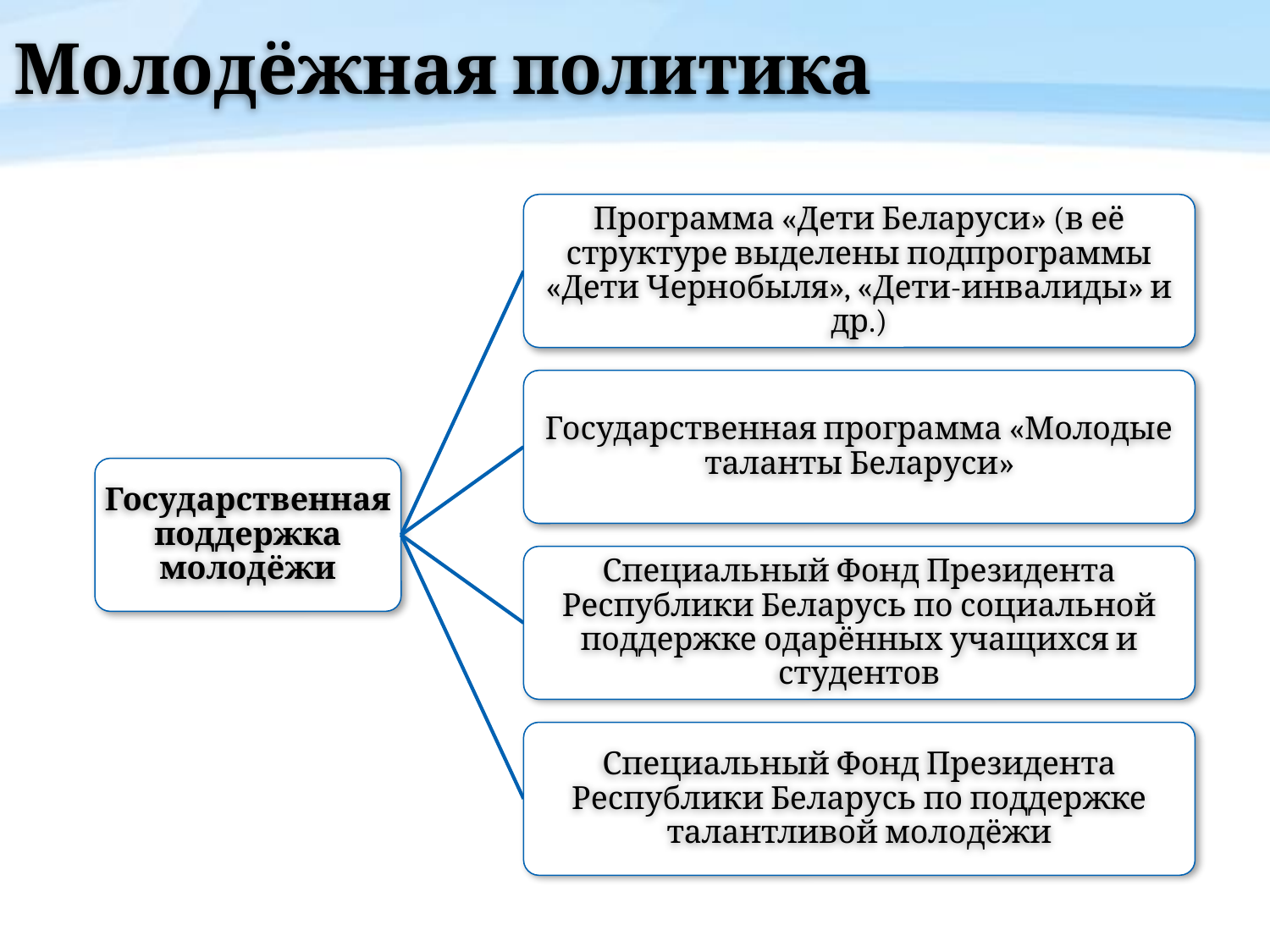

# Молодёжная политика

Программа «Дети Беларуси» (в её структуре выделены подпрограммы «Дети Чернобыля», «Дети-инвалиды» и др.)

Государственная программа «Молодые таланты Беларуси»

Государственная поддержка молодёжи

Специальный Фонд Президента Республики Беларусь по социальной поддержке одарённых учащихся и студентов

Специальный Фонд Президента Республики Беларусь по поддержке талантливой молодёжи